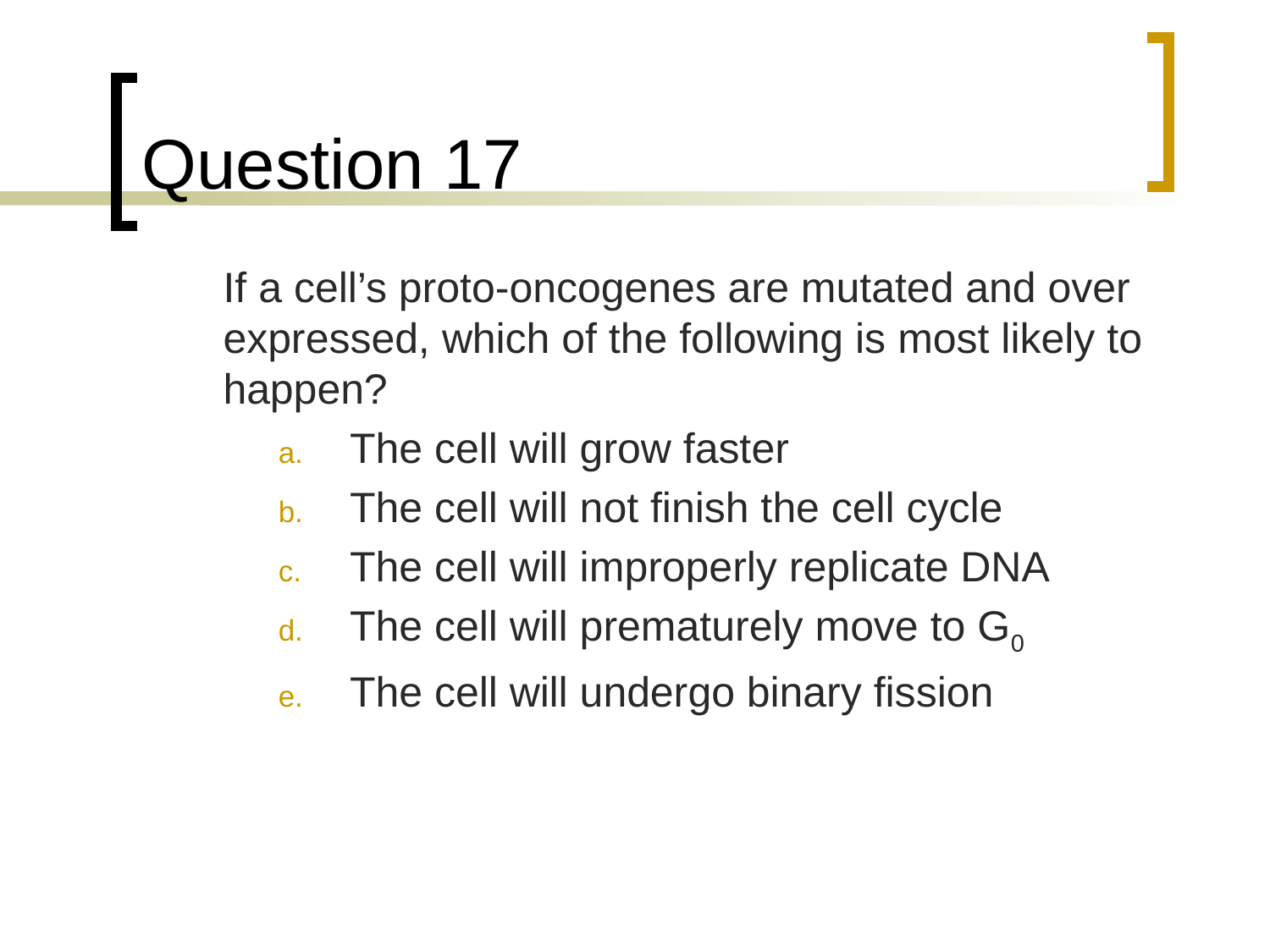

# Question 17
	If a cell’s proto-oncogenes are mutated and over expressed, which of the following is most likely to happen?
The cell will grow faster
The cell will not finish the cell cycle
The cell will improperly replicate DNA
The cell will prematurely move to G0
The cell will undergo binary fission